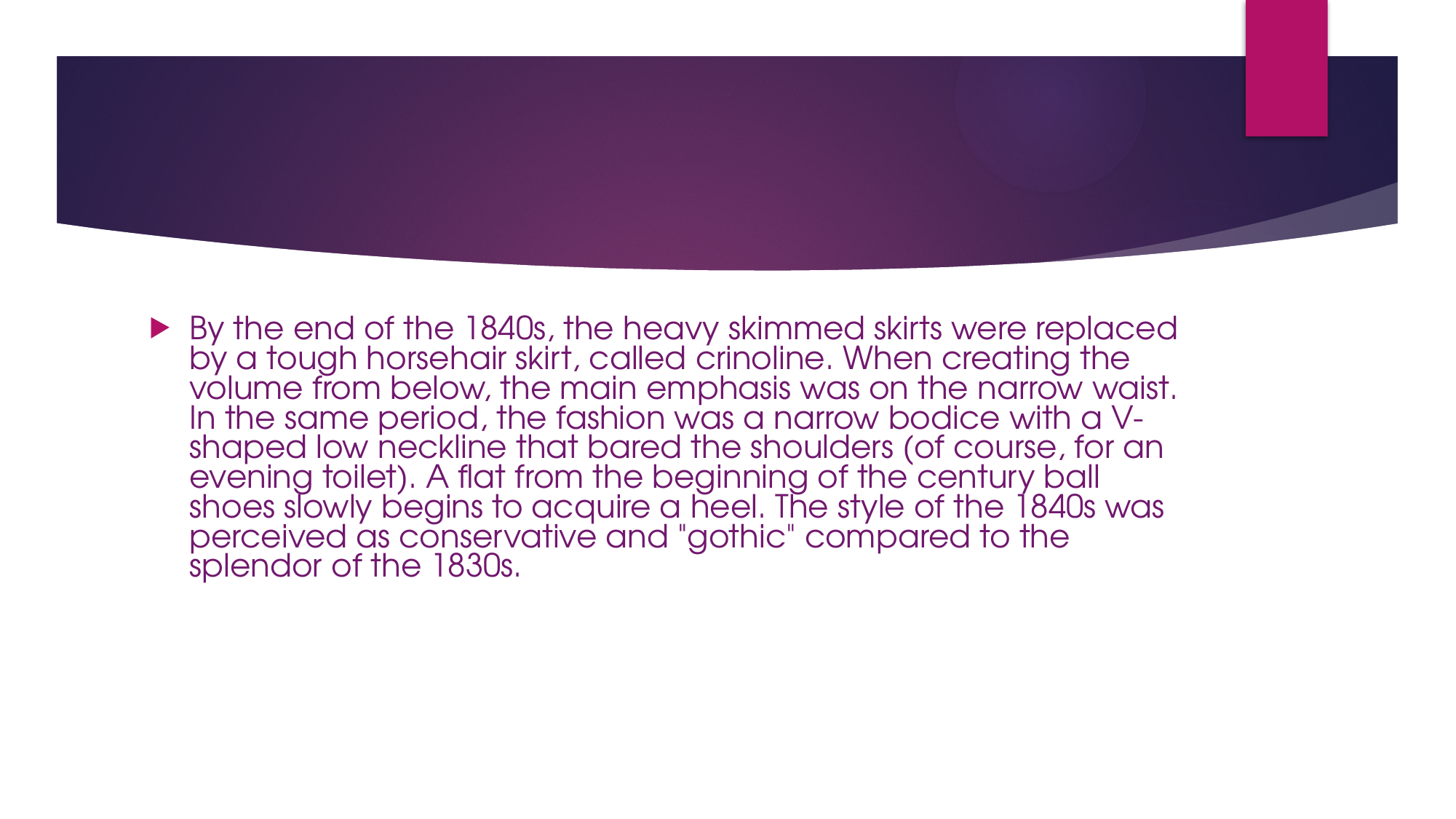

By the end of the 1840s, the heavy skimmed skirts were replaced by a tough horsehair skirt, called crinoline. When creating the volume from below, the main emphasis was on the narrow waist. In the same period, the fashion was a narrow bodice with a V-shaped low neckline that bared the shoulders (of course, for an evening toilet). A flat from the beginning of the century ball shoes slowly begins to acquire a heel. The style of the 1840s was perceived as conservative and "gothic" compared to the splendor of the 1830s.